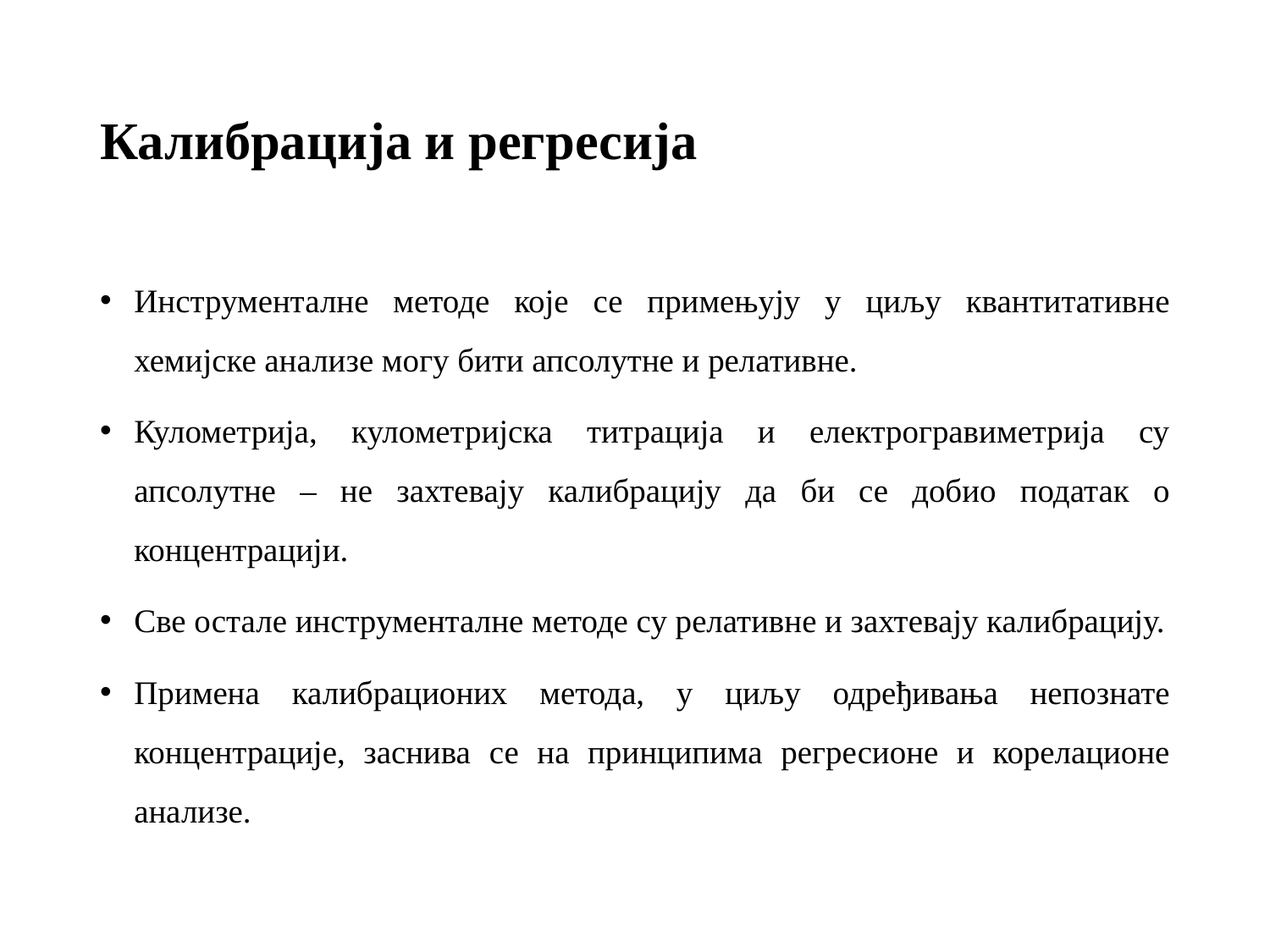

# Калибрација и регресија
Инструменталне методе које се примењују у циљу квантитативне хемијске анализе могу бити апсолутне и релативне.
Кулометријa, кулометријска титрација и електрогравиметрија су апсолутне – не захтевају калибрацију да би се добио податак о концентрацији.
Све остале инструменталне методе су релативне и захтевају калибрацију.
Примена калибрационих метода, у циљу одређивања непознате концентрације, заснива се на принципима регресионе и корелационе анализе.